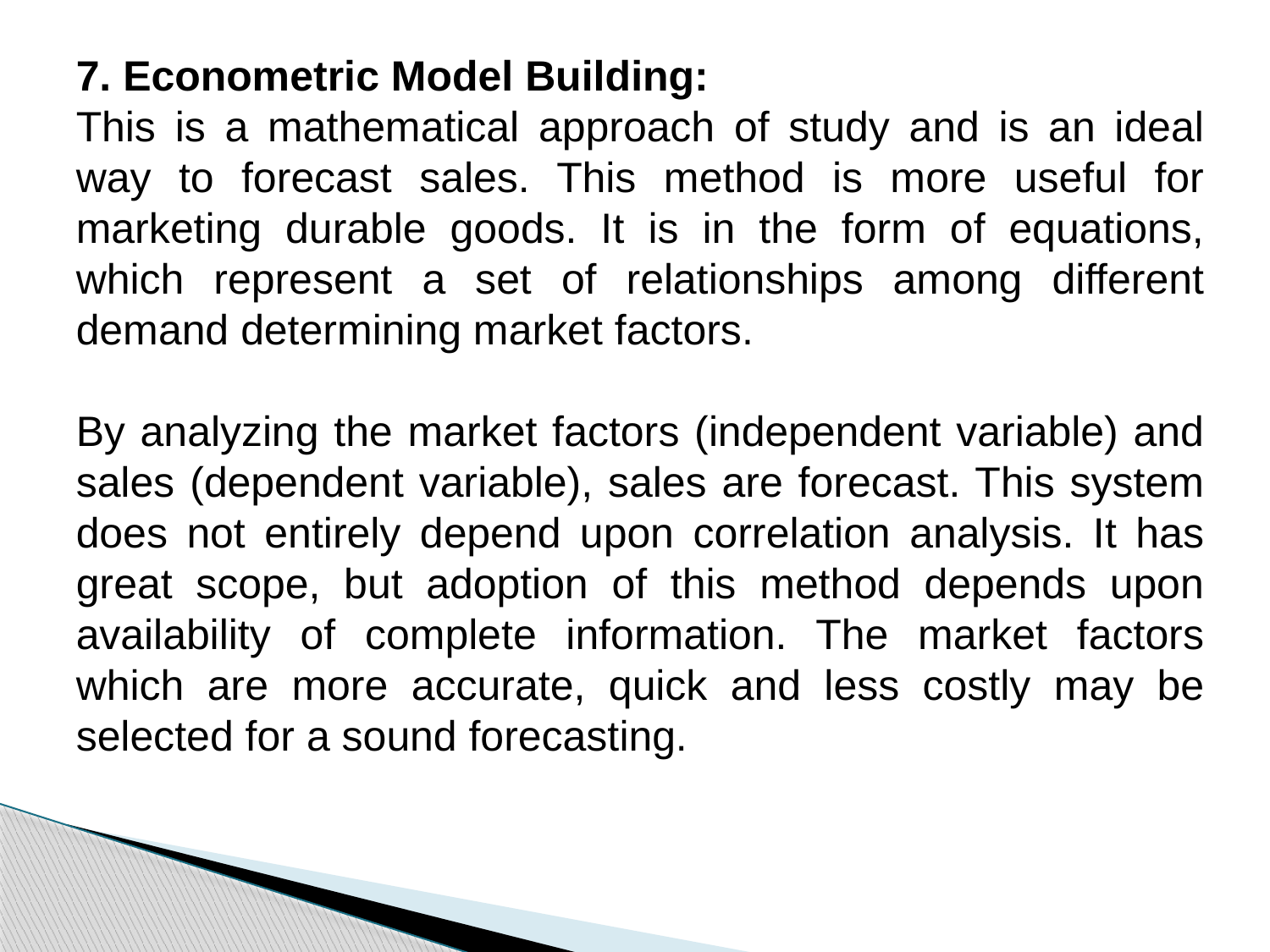

7. Econometric Model Building:
This is a mathematical approach of study and is an ideal way to forecast sales. This method is more useful for marketing durable goods. It is in the form of equations, which represent a set of relationships among different demand determining market factors.

By analyzing the market factors (independent variable) and sales (dependent variable), sales are forecast. This system does not entirely depend upon correlation analysis. It has great scope, but adoption of this method depends upon availability of complete information. The market factors which are more accurate, quick and less costly may be selected for a sound forecasting.